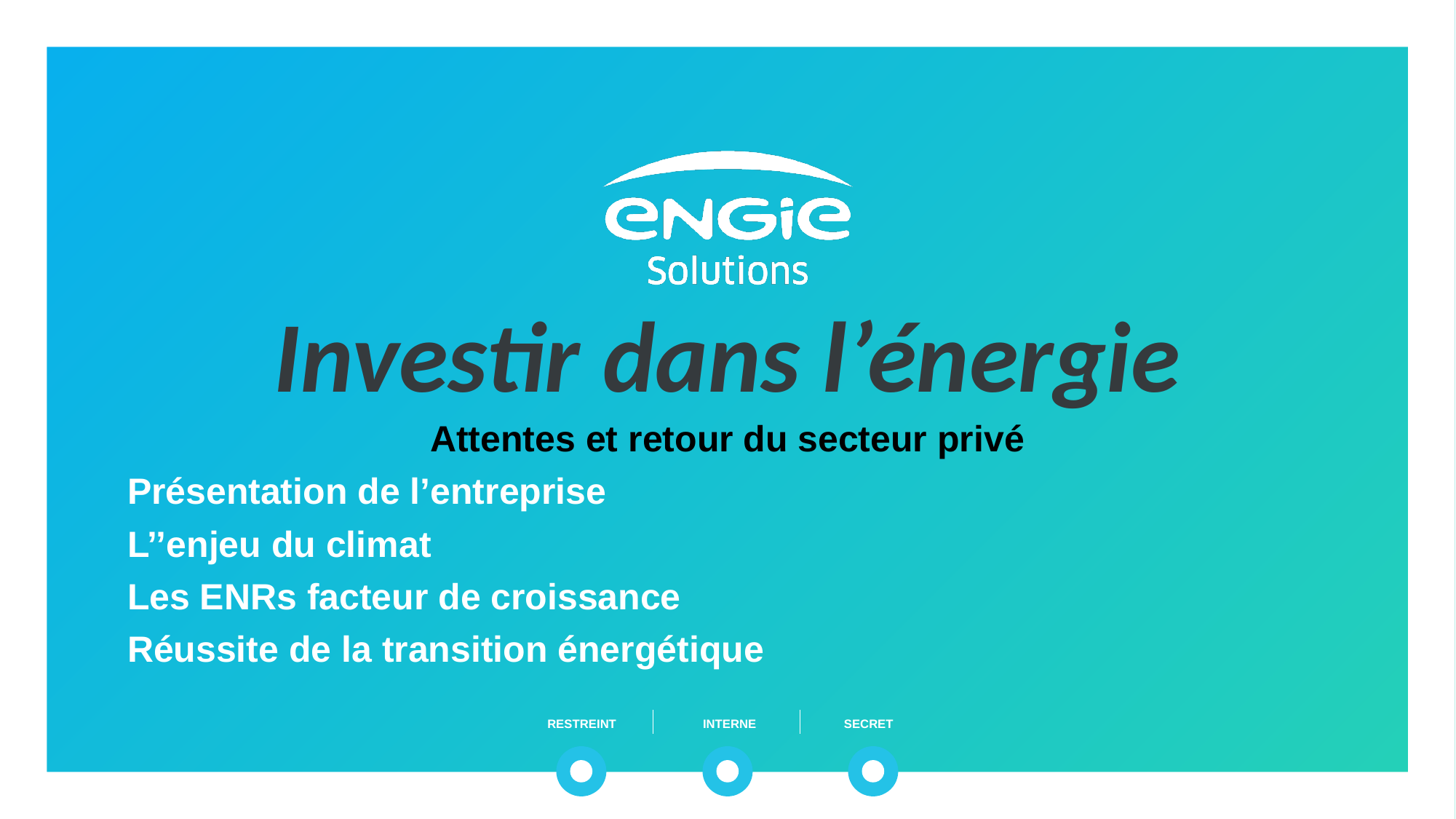

Investir dans l’énergie
Attentes et retour du secteur privé
Présentation de l’entreprise
L’’enjeu du climat
Les ENRs facteur de croissance
Réussite de la transition énergétique
7 juillet 2025